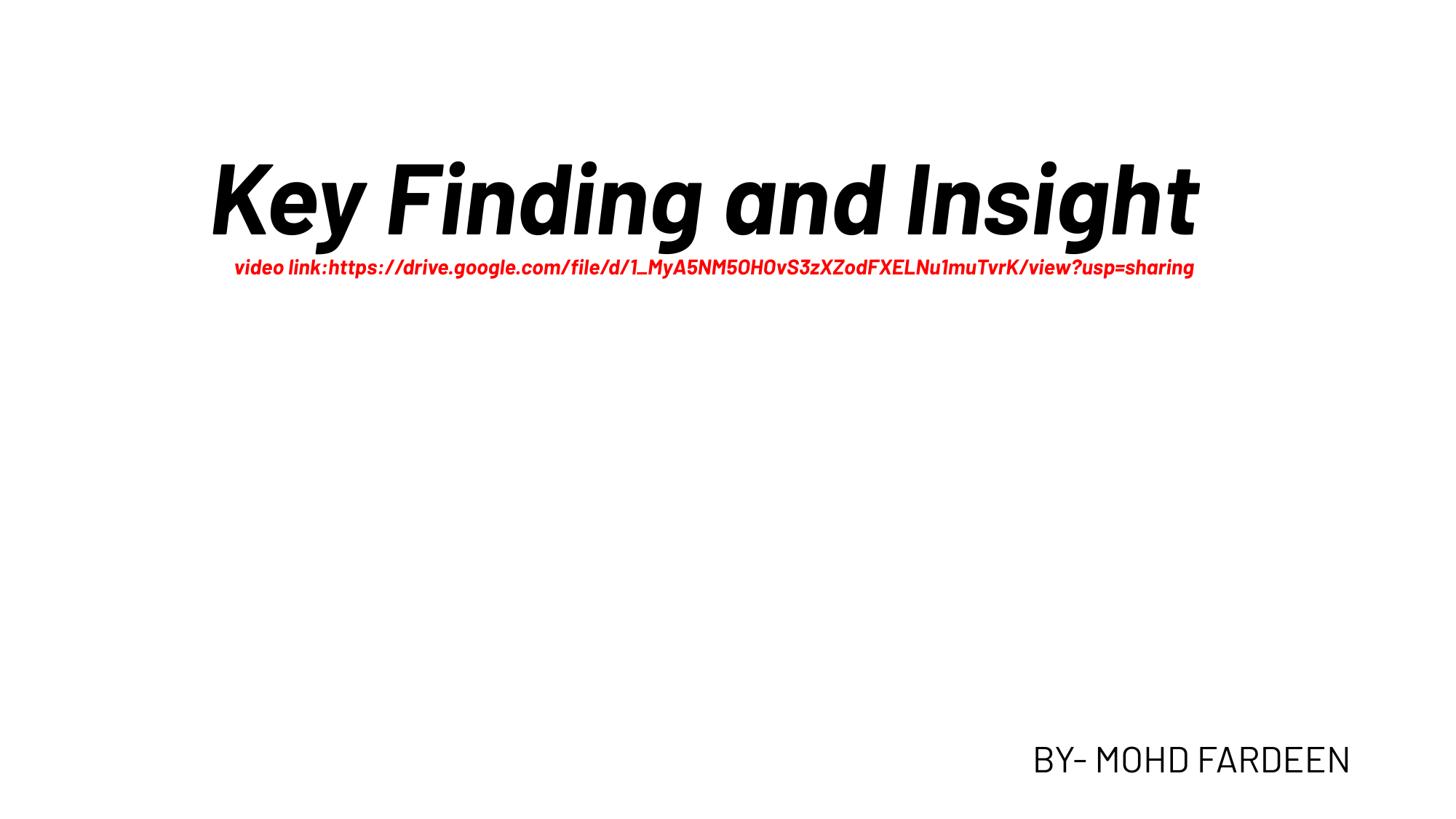

# Key Finding and Insight video link:https://drive.google.com/file/d/1_MyA5NM5OHOvS3zXZodFXELNu1muTvrK/view?usp=sharing
BY- MOHD FARDEEN